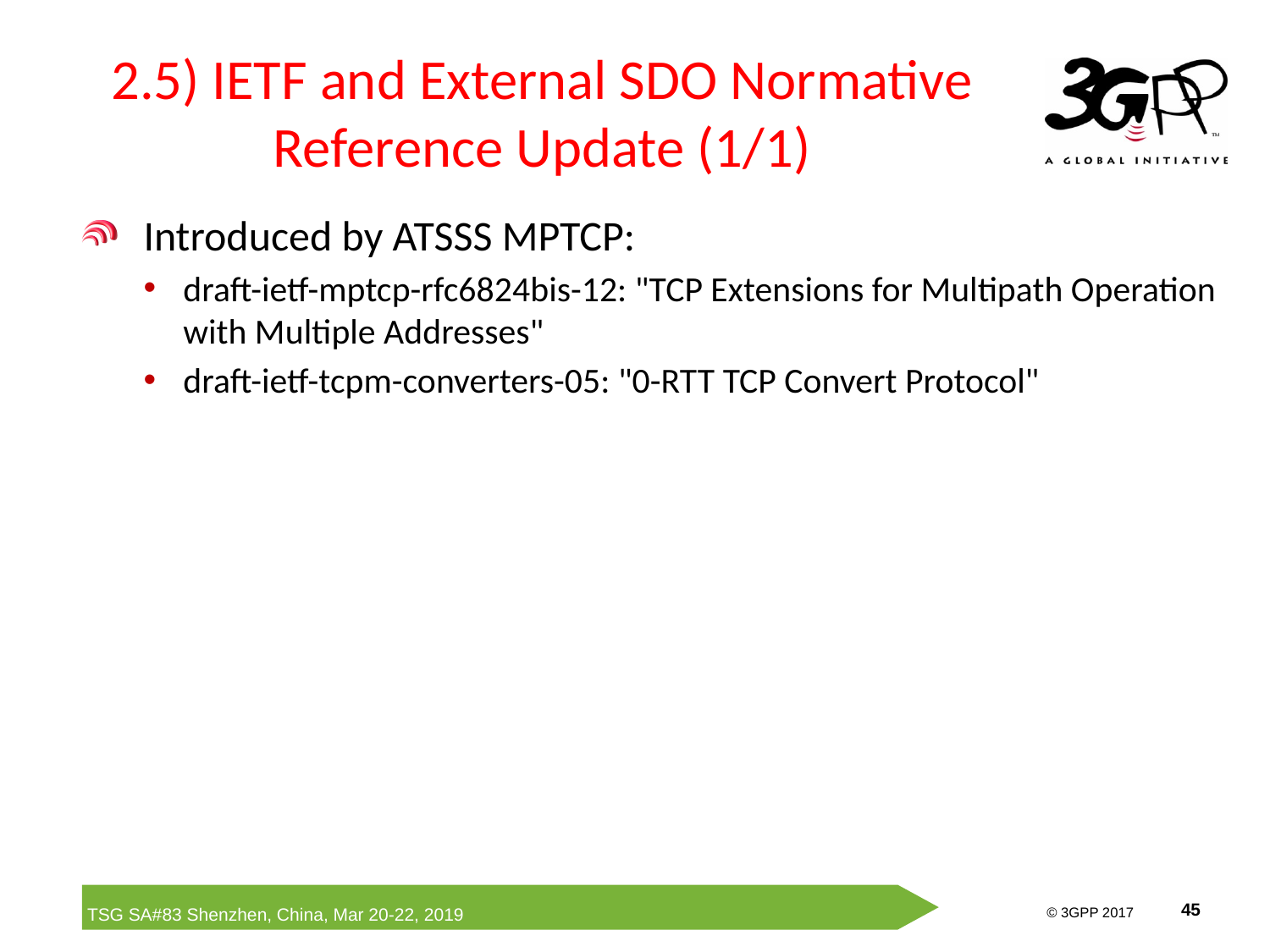

# 2.5) IETF and External SDO Normative Reference Update (1/1)
Introduced by ATSSS MPTCP:
draft-ietf-mptcp-rfc6824bis-12: "TCP Extensions for Multipath Operation with Multiple Addresses"
draft-ietf-tcpm-converters-05: "0-RTT TCP Convert Protocol"